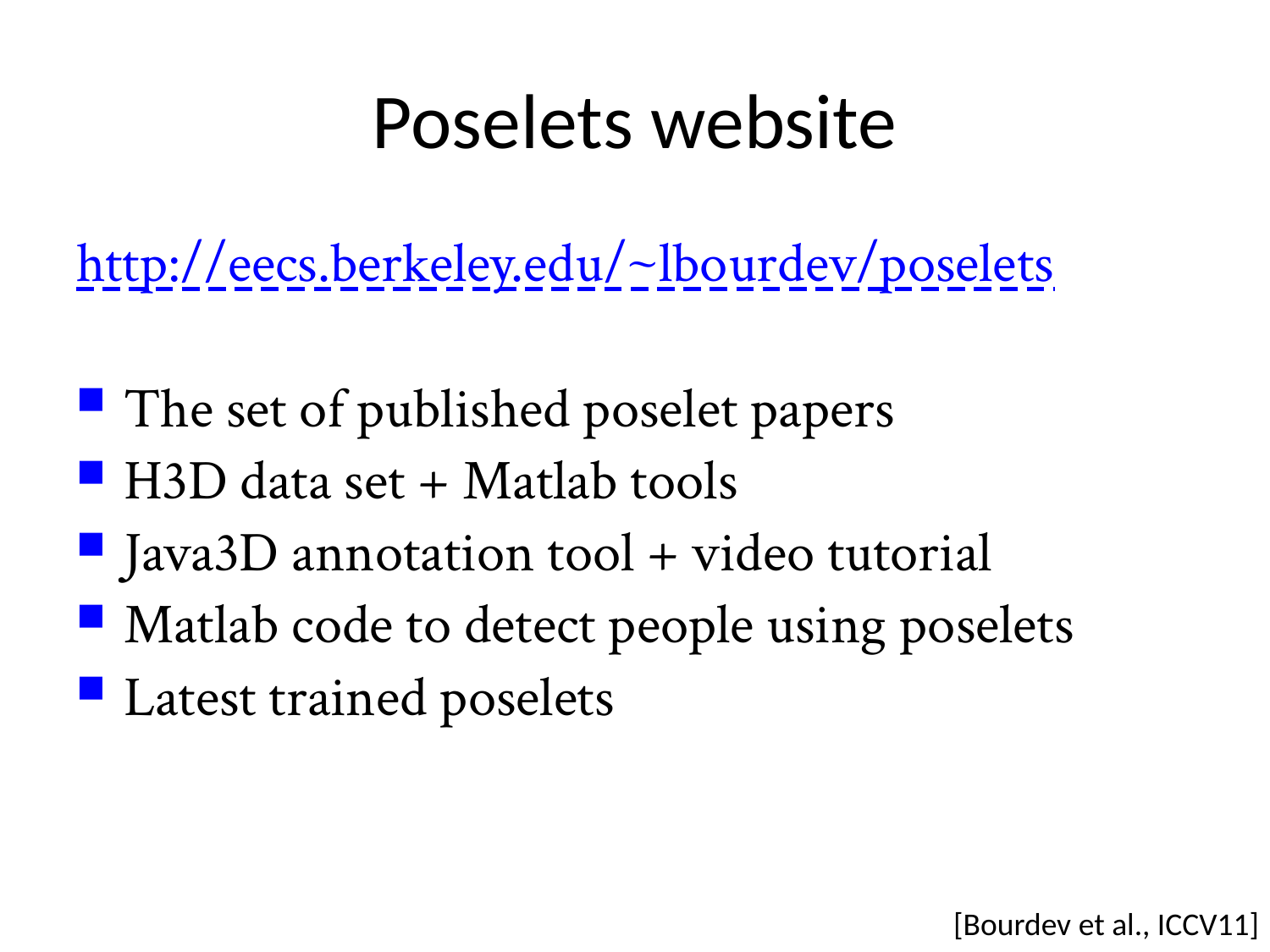

# Poselets website
http://eecs.berkeley.edu/~lbourdev/poselets

The set of published poselet papers
H3D data set + Matlab tools
Java3D annotation tool + video tutorial
Matlab code to detect people using poselets
Latest trained poselets

[Bourdev et al., ICCV11]